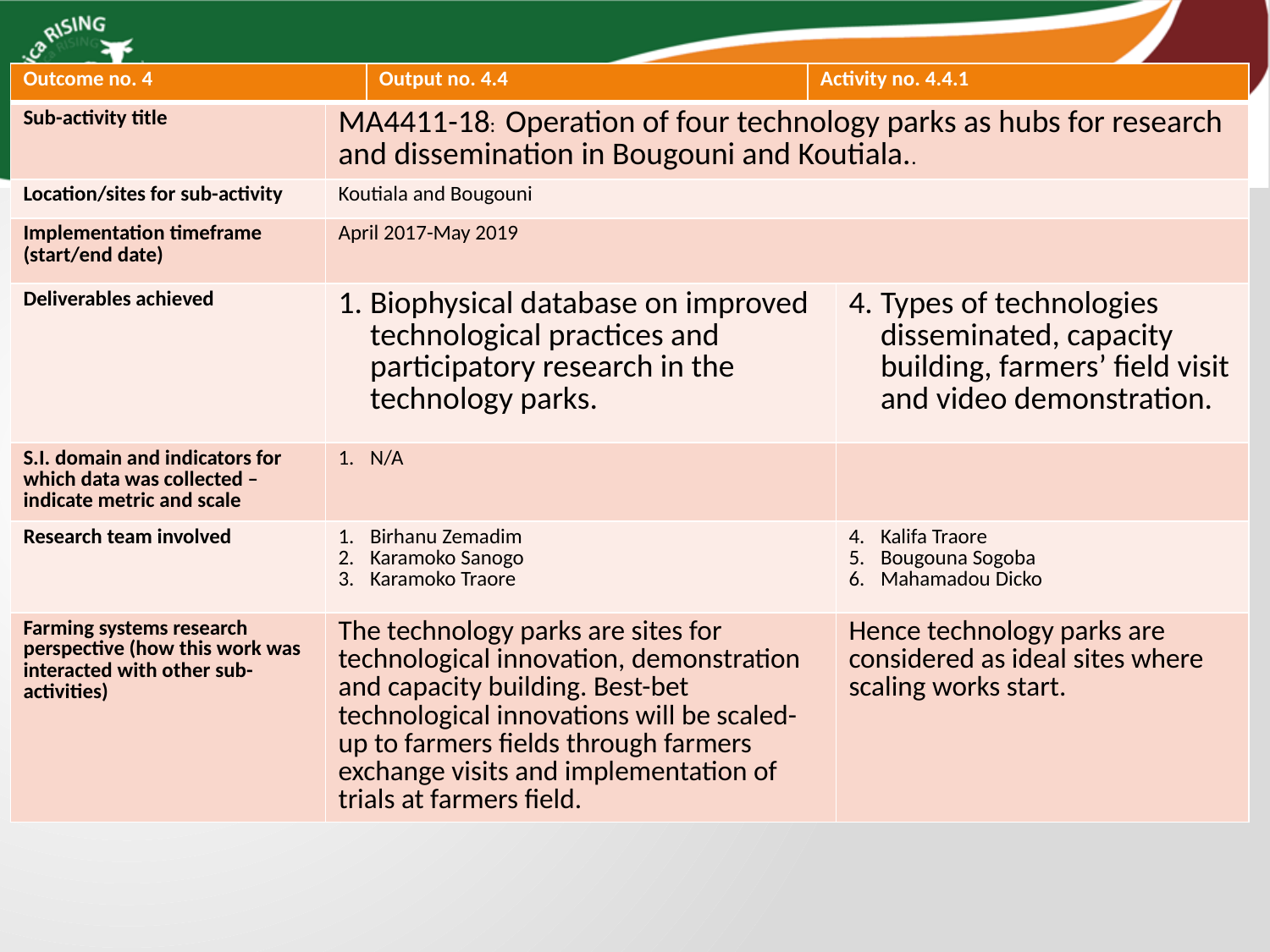

| Outcome no. 4 |  | Output no. 4.4 | Activity no. 4.4.1 |  |
| --- | --- | --- | --- | --- |
| Sub-activity title | MA4411-18: Operation of four technology parks as hubs for research and dissemination in Bougouni and Koutiala.. |  |  |  |
| Location/sites for sub-activity | Koutiala and Bougouni |  |  |  |
| Implementation timeframe (start/end date) | April 2017-May 2019 |  |  |  |
| Deliverables achieved | Biophysical database on improved technological practices and participatory research in the technology parks. |  |  | Types of technologies disseminated, capacity building, farmers’ field visit and video demonstration. |
| S.I. domain and indicators for which data was collected – indicate metric and scale | N/A |  |  |  |
| Research team involved | Birhanu Zemadim Karamoko Sanogo Karamoko Traore |  |  | Kalifa Traore Bougouna Sogoba Mahamadou Dicko |
| Farming systems research perspective (how this work was interacted with other sub-activities) | The technology parks are sites for technological innovation, demonstration and capacity building. Best-bet technological innovations will be scaled-up to farmers fields through farmers exchange visits and implementation of trials at farmers field. |  |  | Hence technology parks are considered as ideal sites where scaling works start. |